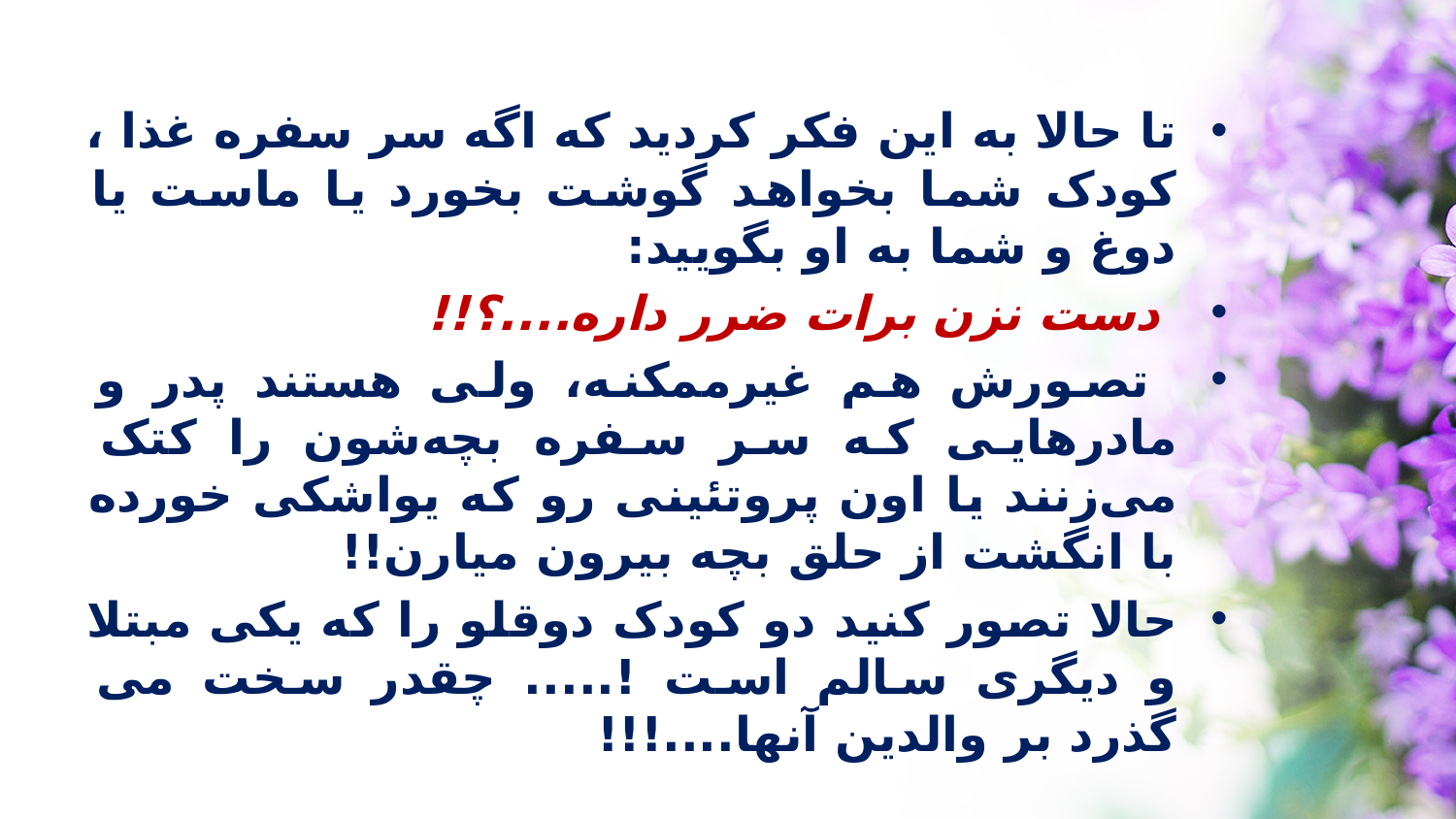

تا حالا به این فکر کردید که اگه سر سفره غذا ، کودک شما بخواهد گوشت بخورد یا ماست یا دوغ و شما به او بگویید:
 دست نزن برات ضرر داره....؟!!
 تصورش هم غیرممکنه، ولی هستند پدر و مادرهایی که سر سفره بچه‌شون را کتک می‌زنند یا اون پروتئینی رو که یواشکی خورده با انگشت از حلق بچه بیرون میارن!!
حالا تصور کنید دو کودک دوقلو را که یکی مبتلا و دیگری سالم است !..... چقدر سخت می گذرد بر والدین آنها....!!!